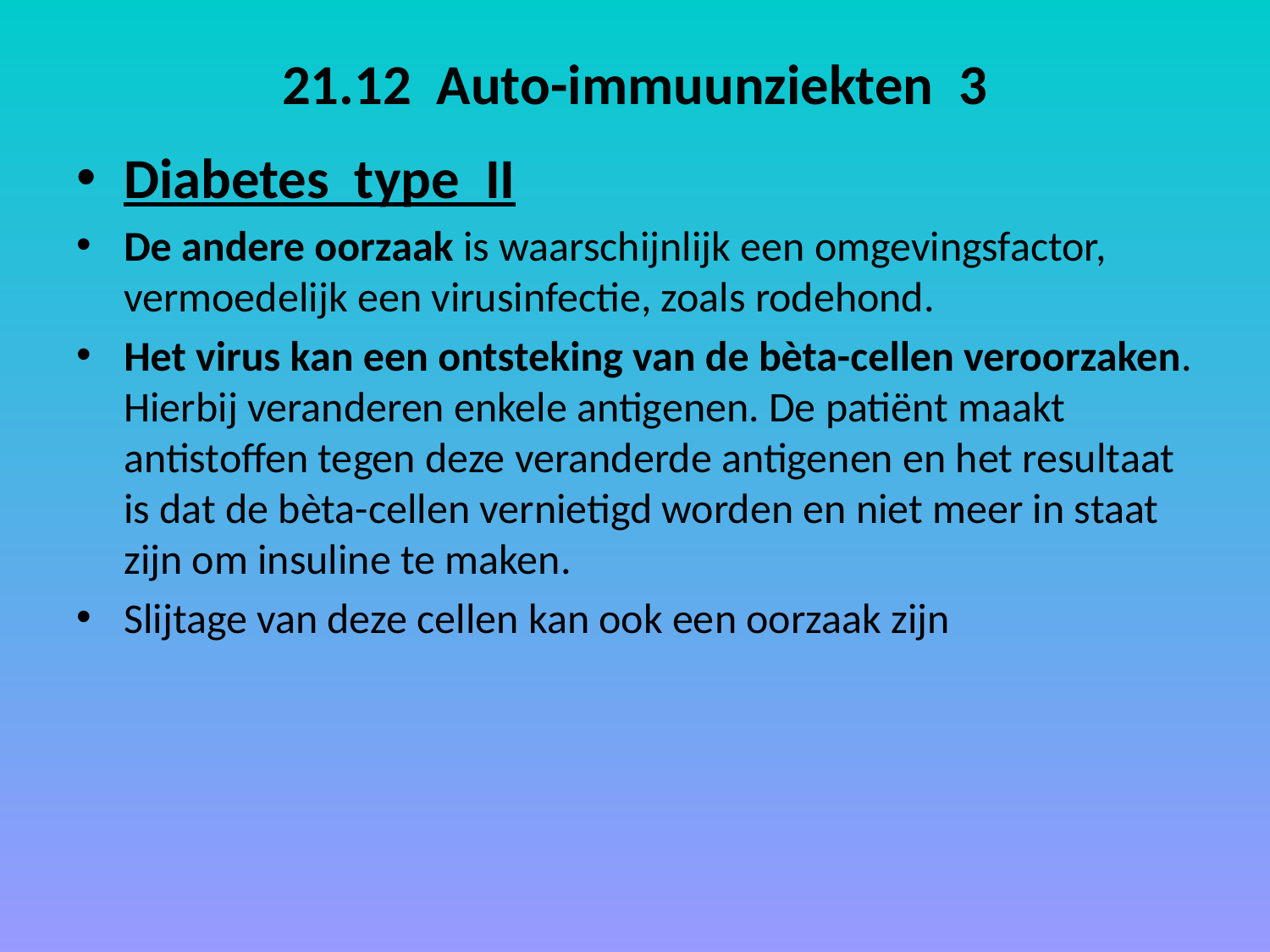

# 21.12  Auto-immuunziekten  3
Diabetes  type  II
De andere oorzaak is waarschijnlijk een omgevingsfactor, vermoedelijk een virusinfectie, zoals rodehond.
Het virus kan een ontsteking van de bèta-cellen veroorzaken. Hierbij veranderen enkele antigenen. De patiënt maakt antistoffen tegen deze veranderde antigenen en het resultaat is dat de bèta-cellen vernietigd worden en niet meer in staat zijn om insuline te maken.
Slijtage van deze cellen kan ook een oorzaak zijn